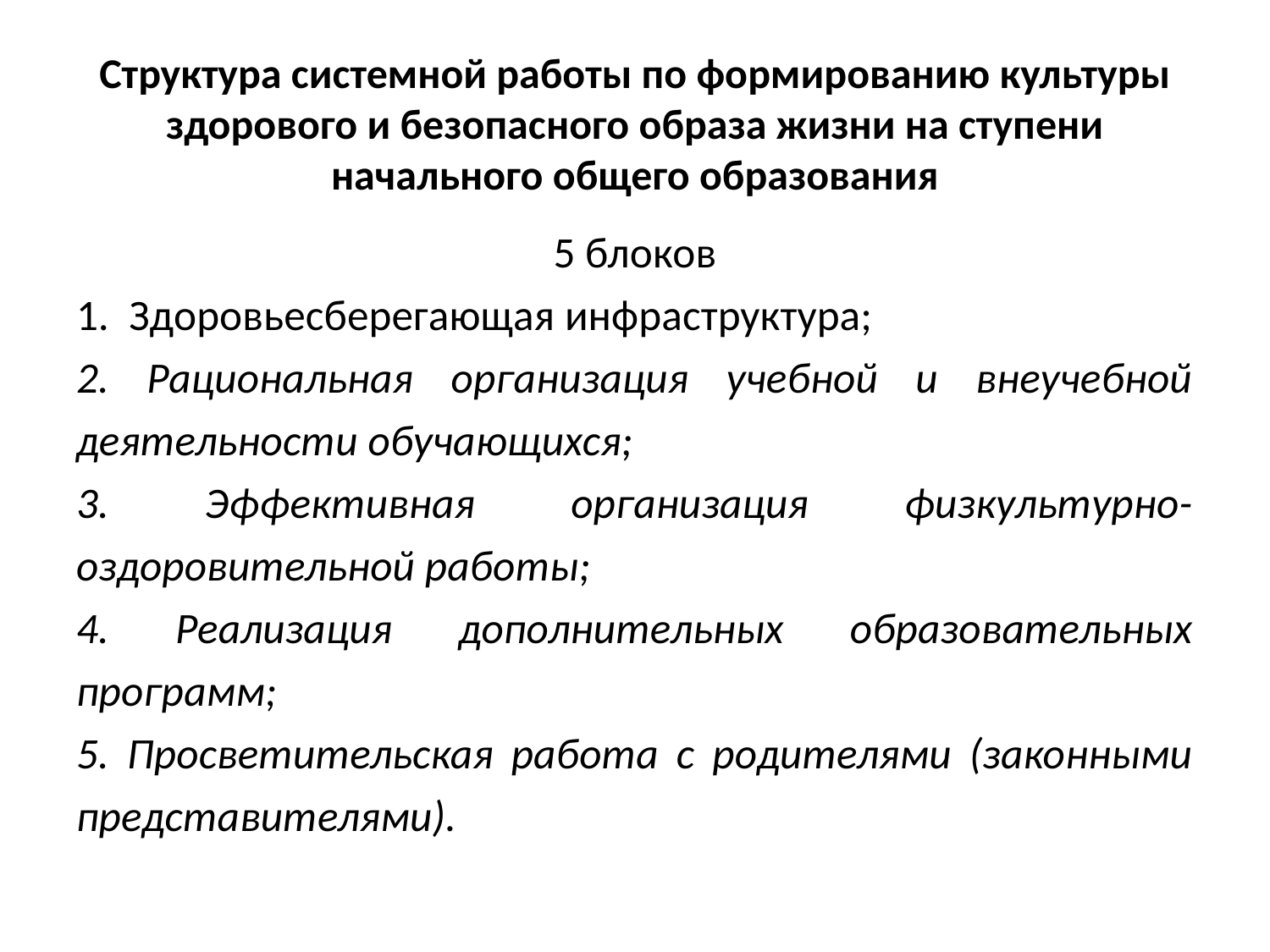

# Структура системной работы по формированию культуры здорового и безопасного образа жизни на ступени начального общего образования
5 блоков
1.  Здоровьесберегающая инфраструктура;
2. Рациональная организация учебной и внеучебной деятельности обучающихся;
3. Эффективная организация физкультурно-оздоровительной работы;
4. Реализация дополнительных образовательных программ;
5. Просветительская работа с родителями (законными представителями).